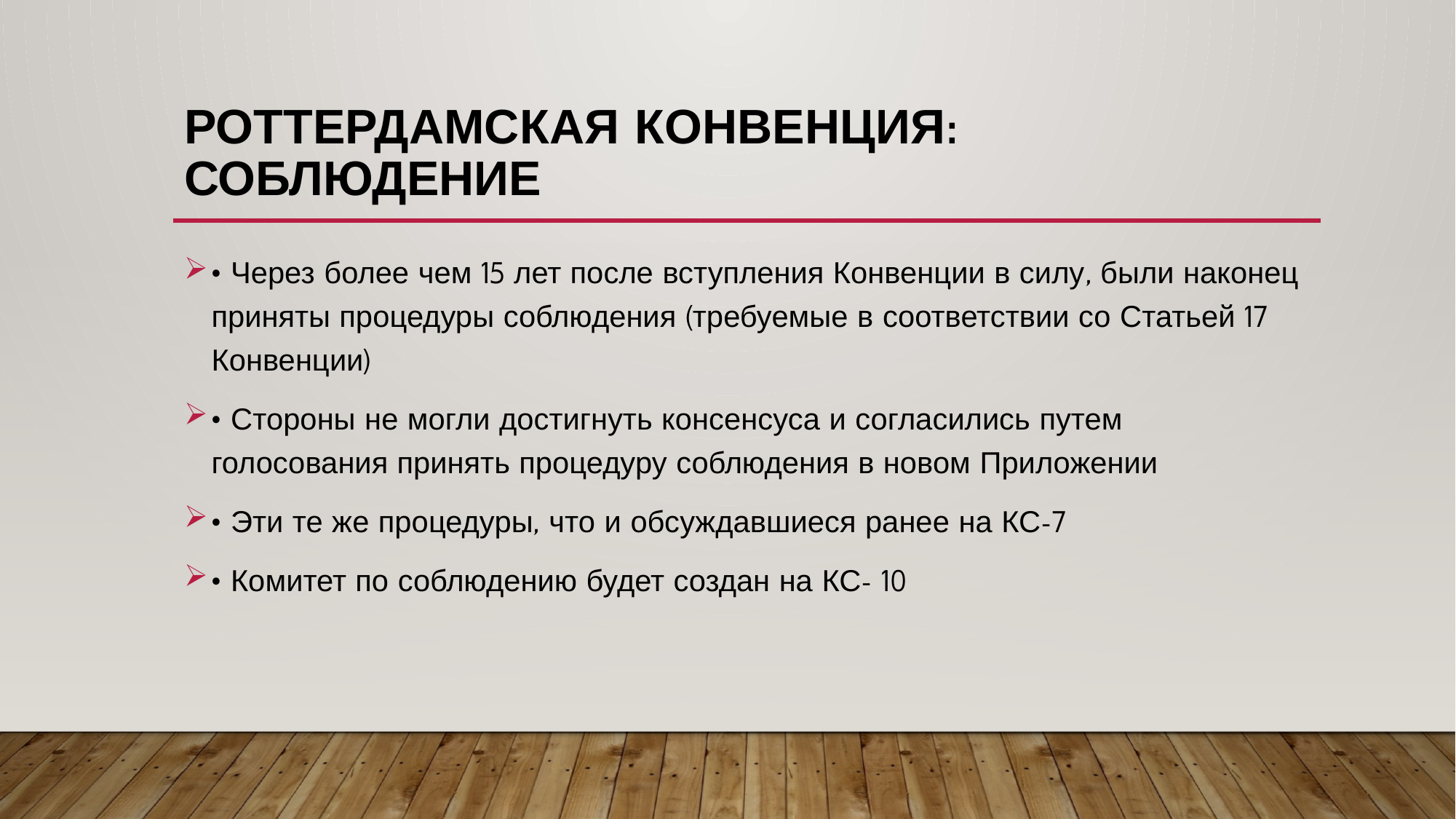

# Роттердамская конвенция: Соблюдение
• Через более чем 15 лет после вступления Конвенции в силу, были наконец приняты процедуры соблюдения (требуемые в соответствии со Статьей 17 Конвенции)
• Стороны не могли достигнуть консенсуса и согласились путем голосования принять процедуру соблюдения в новом Приложении
• Эти те же процедуры, что и обсуждавшиеся ранее на КС-7
• Комитет по соблюдению будет создан на КС- 10